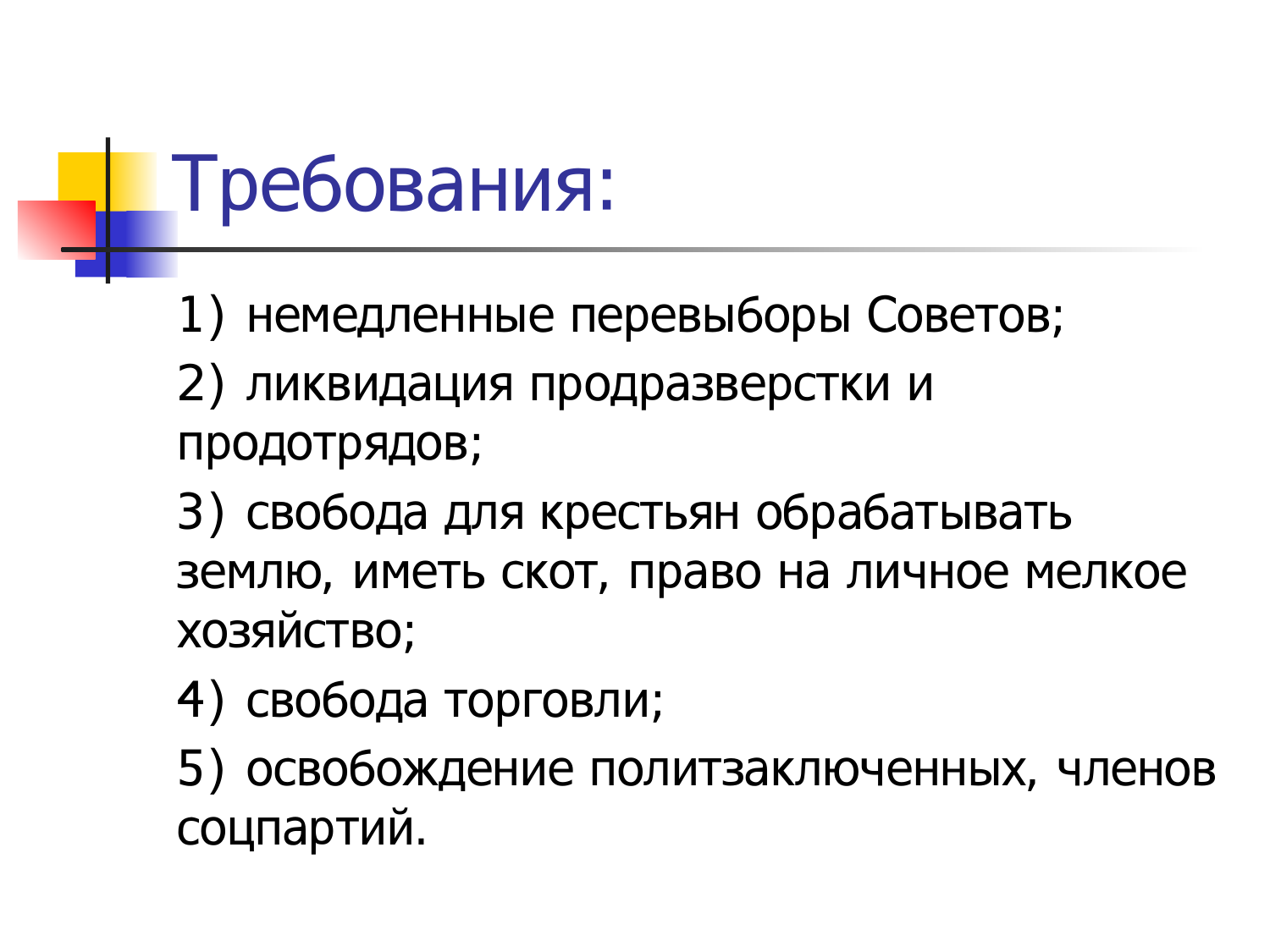

# Требования:
1) немедленные перевыборы Советов;
2) ликвидация продразверстки и продотрядов;
3) свобода для крестьян обрабатывать землю, иметь скот, право на личное мелкое хозяйство;
4) свобода торговли;
5) освобождение политзаключенных, членов соцпартий.